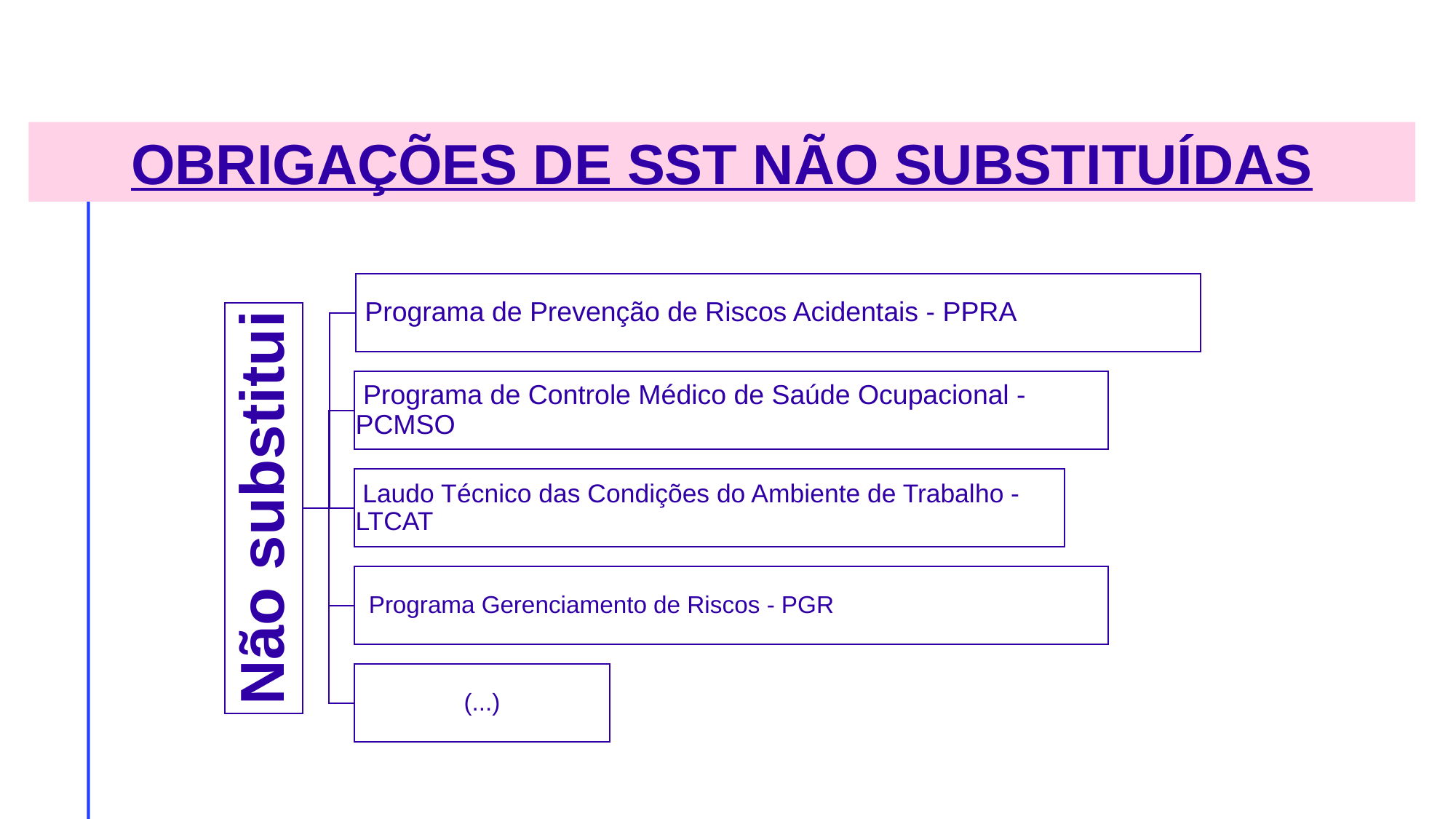

OBRIGAÇÕES DE SST NÃO SUBSTITUÍDAS

Não substitui
 Programa de Prevenção de Riscos Acidentais - PPRA
 Programa de Controle Médico de Saúde Ocupacional -  PCMSO
 Laudo Técnico das Condições do Ambiente de Trabalho - LTCAT
  Programa Gerenciamento de Riscos - PGR
(...)